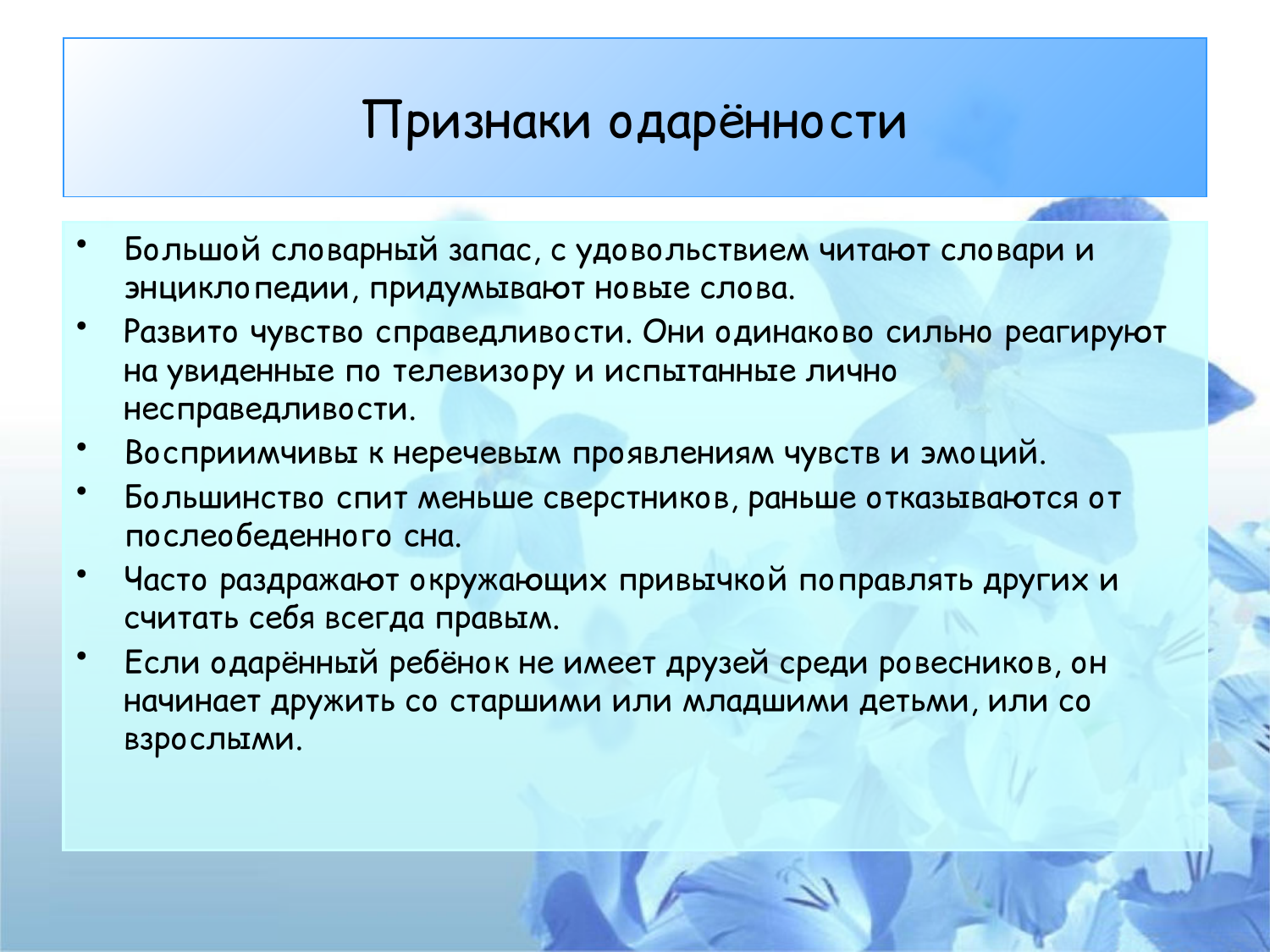

# Признаки одарённости
Большой словарный запас, с удовольствием читают словари и энциклопедии, придумывают новые слова.
Развито чувство справедливости. Они одинаково сильно реагируют на увиденные по телевизору и испытанные лично несправедливости.
Восприимчивы к неречевым проявлениям чувств и эмоций.
Большинство спит меньше сверстников, раньше отказываются от послеобеденного сна.
Часто раздражают окружающих привычкой поправлять других и считать себя всегда правым.
Если одарённый ребёнок не имеет друзей среди ровесников, он начинает дружить со старшими или младшими детьми, или со взрослыми.